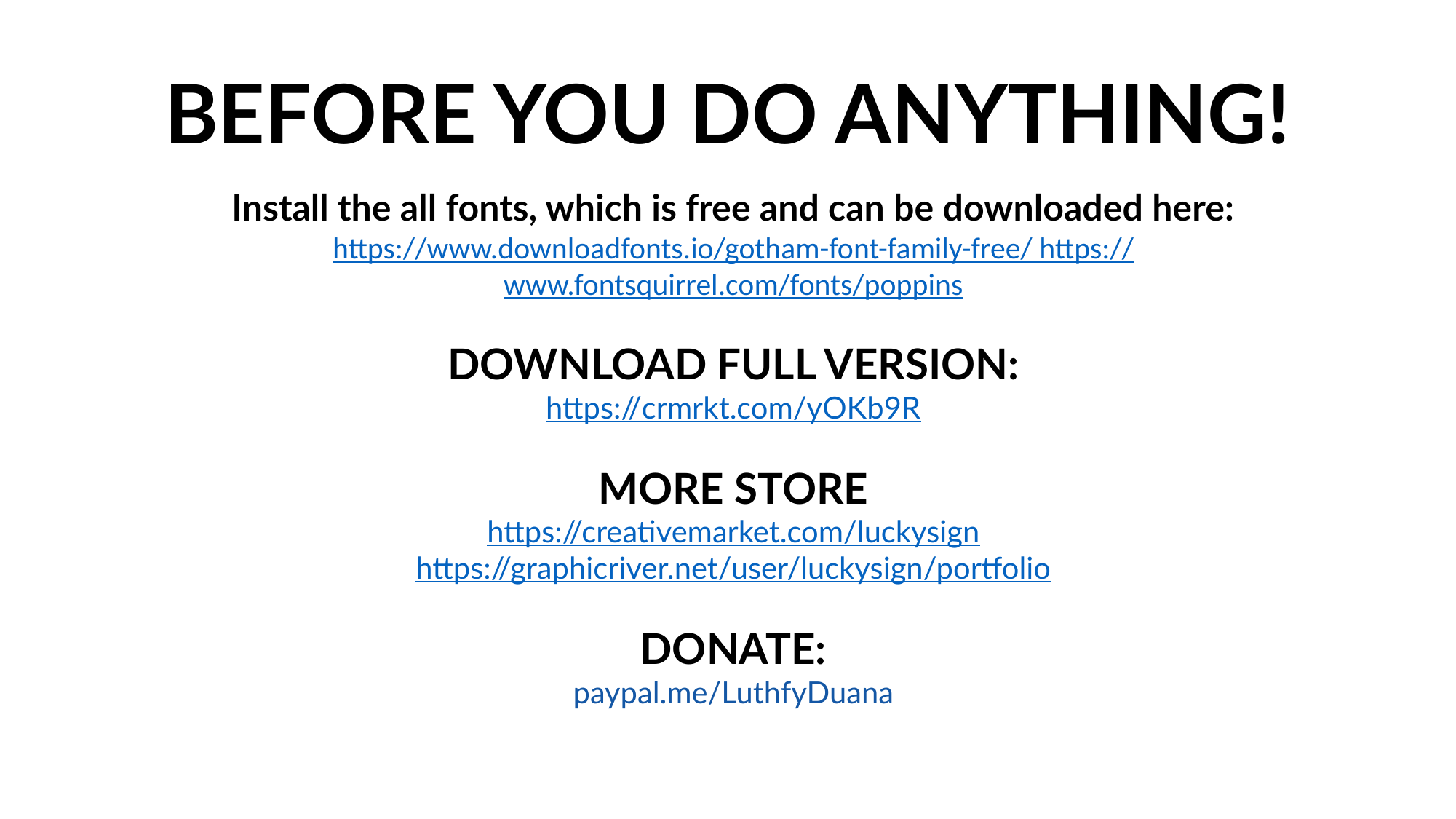

BEFORE YOU DO ANYTHING!
Install the all fonts, which is free and can be downloaded here:
https://www.downloadfonts.io/gotham-font-family-free/ https://www.fontsquirrel.com/fonts/poppins

DOWNLOAD FULL VERSION:
https://crmrkt.com/yOKb9R

MORE STORE
https://creativemarket.com/luckysign
https://graphicriver.net/user/luckysign/portfolio

DONATE:
paypal.me/LuthfyDuana